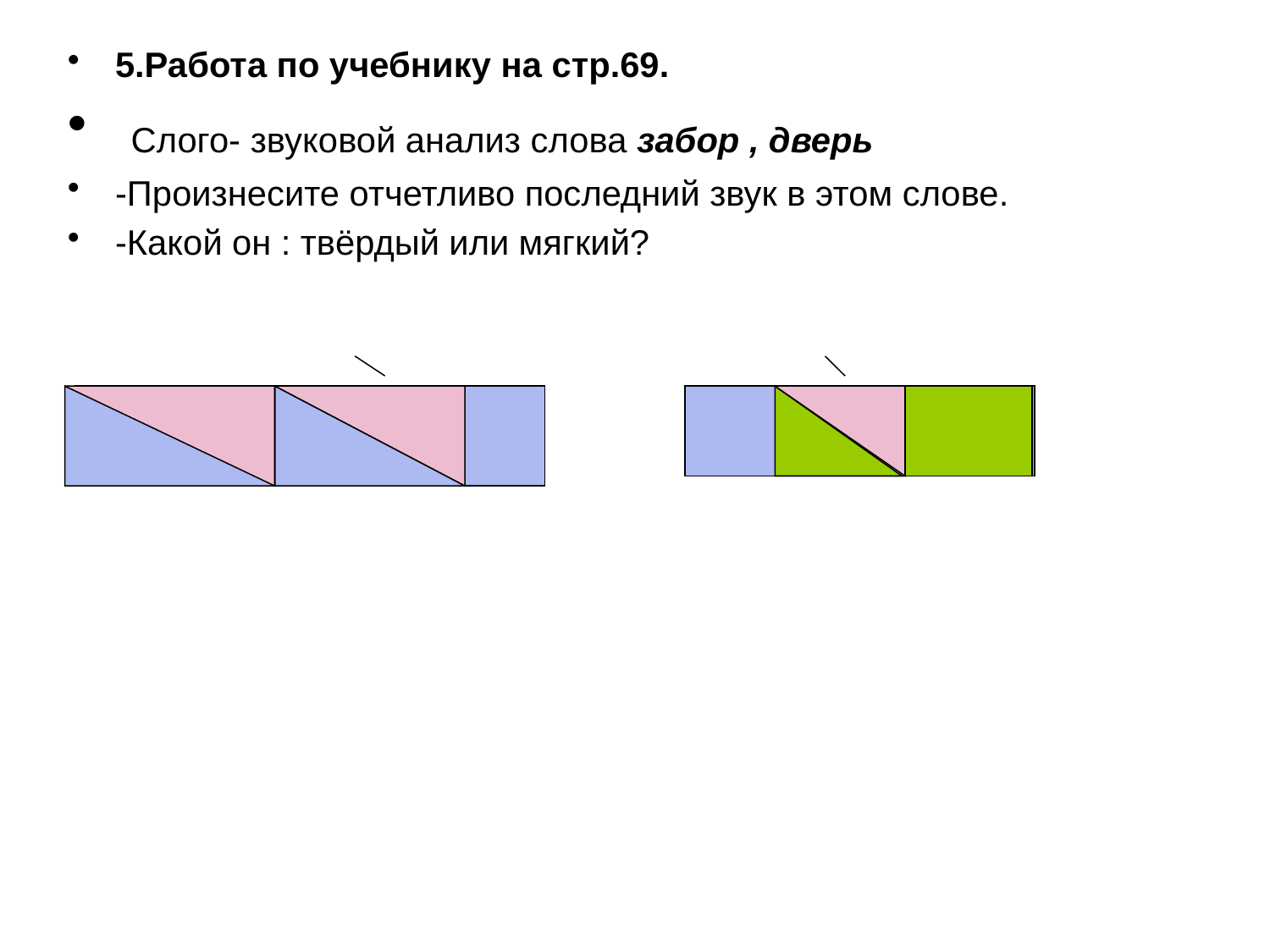

5.Работа по учебнику на стр.69.
 Слого- звуковой анализ слова забор , дверь
-Произнесите отчетливо последний звук в этом слове.
-Какой он : твёрдый или мягкий?

#